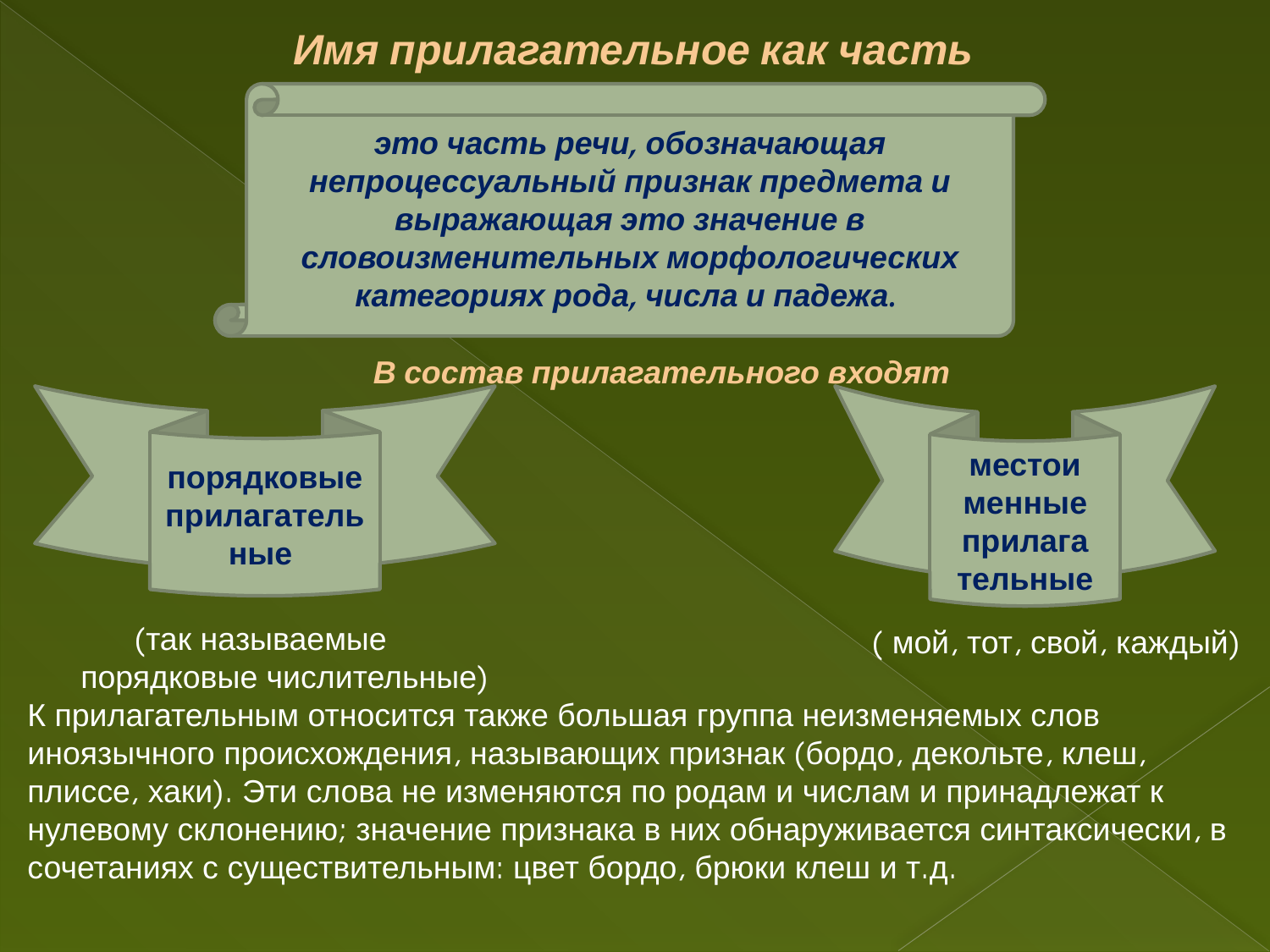

Имя прилагательное как часть речи
это часть речи, обозначающая непроцессуальный признак предмета и выражающая это значение в словоизменительных морфологических категориях рода, числа и падежа.
                                           В состав прилагательного входят

            (так называемые
      порядковые числительные)
К прилагательным относится также большая группа неизменяемых слов иноязычного происхождения, называющих признак (бордо, декольте, клеш, плиссе, хаки). Эти слова не изменяются по родам и числам и принадлежат к нулевому склонению; значение признака в них обнаруживается синтаксически, в сочетаниях с существительным: цвет бордо, брюки клеш и т.д.

порядковые прилагательные
местои менные прилага
тельные
   ( мой, тот, свой, каждый)